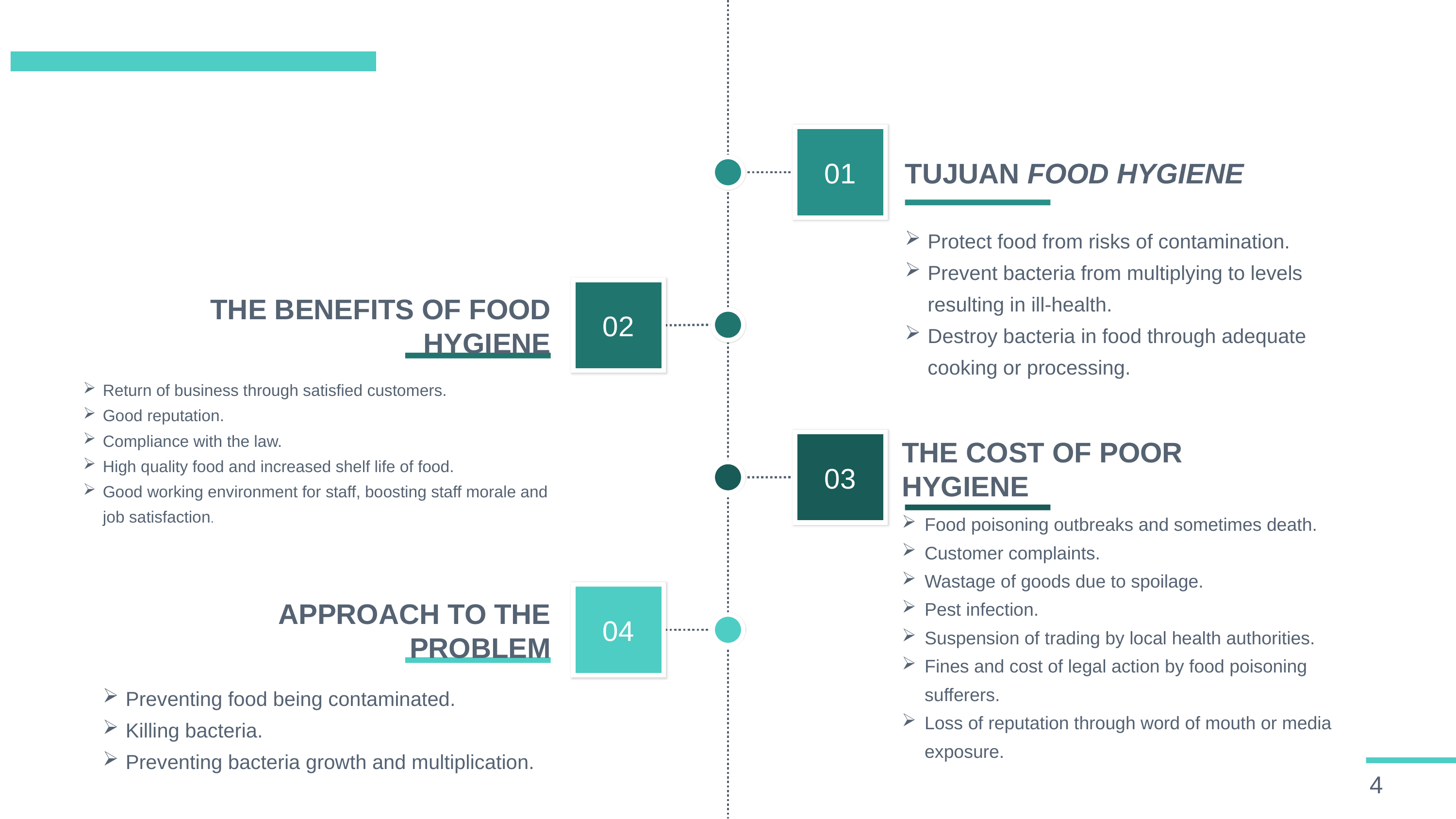

01
TUJUAN FOOD HYGIENE
Protect food from risks of contamination.
Prevent bacteria from multiplying to levels resulting in ill-health.
Destroy bacteria in food through adequate cooking or processing.
THE BENEFITS OF FOOD HYGIENE
02
Return of business through satisfied customers.
Good reputation.
Compliance with the law.
High quality food and increased shelf life of food.
Good working environment for staff, boosting staff morale and job satisfaction.
THE COST OF POOR HYGIENE
03
Food poisoning outbreaks and sometimes death.
Customer complaints.
Wastage of goods due to spoilage.
Pest infection.
Suspension of trading by local health authorities.
Fines and cost of legal action by food poisoning sufferers.
Loss of reputation through word of mouth or media exposure.
APPROACH TO THE PROBLEM
04
Preventing food being contaminated.
Killing bacteria.
Preventing bacteria growth and multiplication.
4